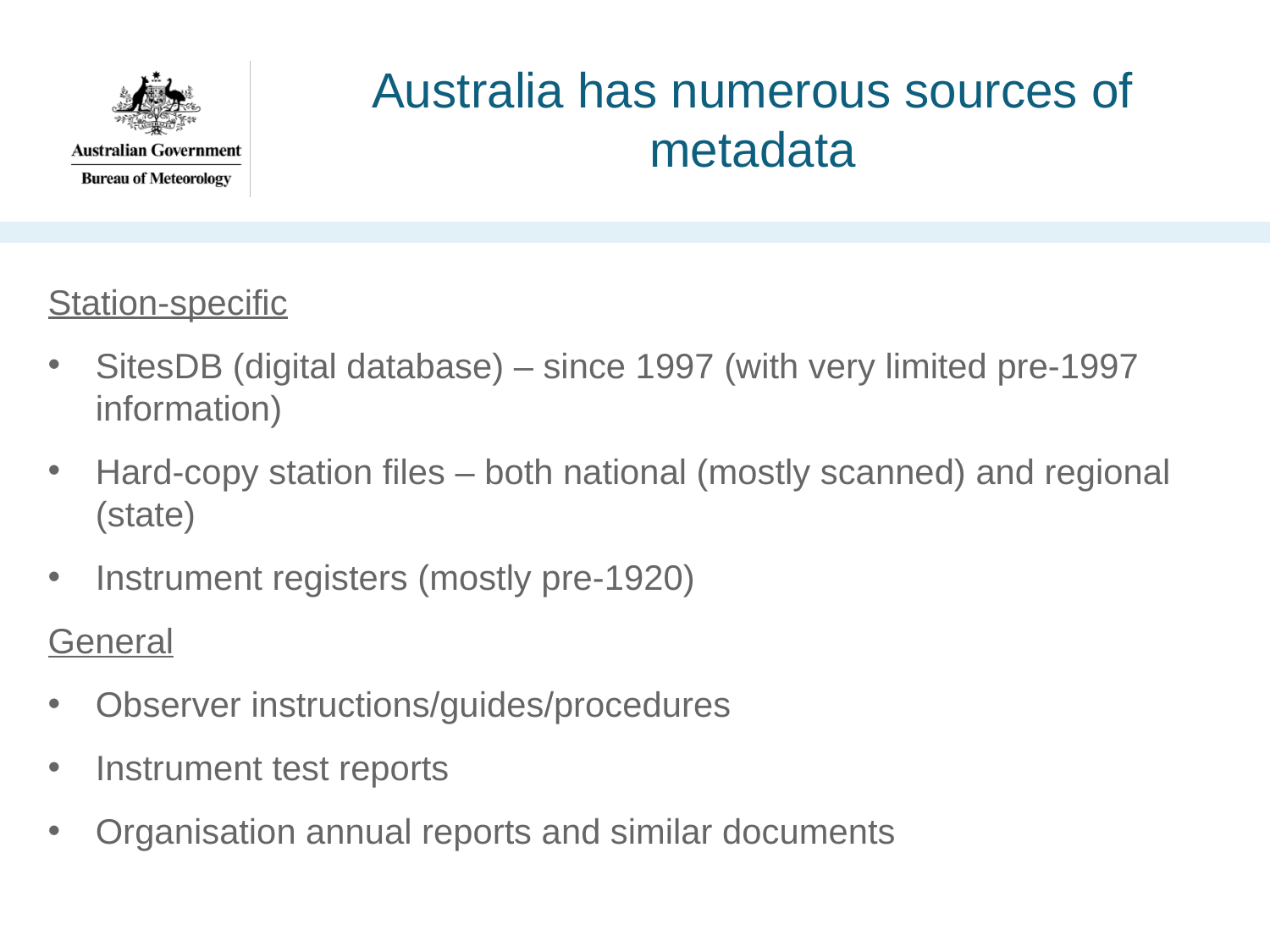

# Australia has numerous sources of metadata
Station-specific
SitesDB (digital database) – since 1997 (with very limited pre-1997 information)
Hard-copy station files – both national (mostly scanned) and regional (state)
Instrument registers (mostly pre-1920)
General
Observer instructions/guides/procedures
Instrument test reports
Organisation annual reports and similar documents